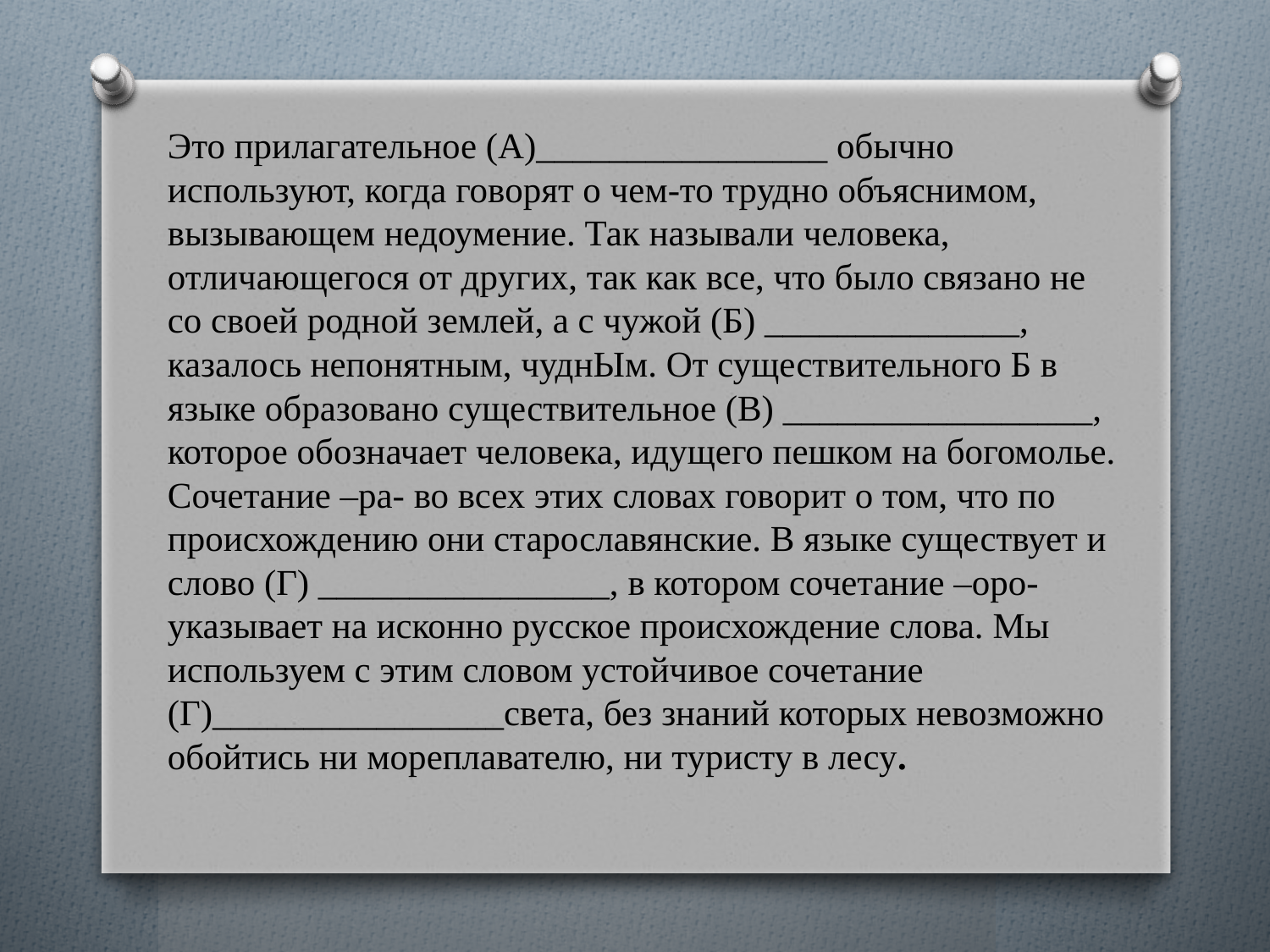

Это прилагательное (А)________________ обычно используют, когда говорят о чем-то трудно объяснимом, вызывающем недоумение. Так называли человека, отличающегося от других, так как все, что было связано не со своей родной землей, а с чужой (Б) ______________, казалось непонятным, чуднЫм. От существительного Б в языке образовано существительное (В) _________________, которое обозначает человека, идущего пешком на богомолье. Сочетание –ра- во всех этих словах говорит о том, что по происхождению они старославянские. В языке существует и слово (Г) ________________, в котором сочетание –оро- указывает на исконно русское происхождение слова. Мы используем с этим словом устойчивое сочетание (Г)________________света, без знаний которых невозможно обойтись ни мореплавателю, ни туристу в лесу.